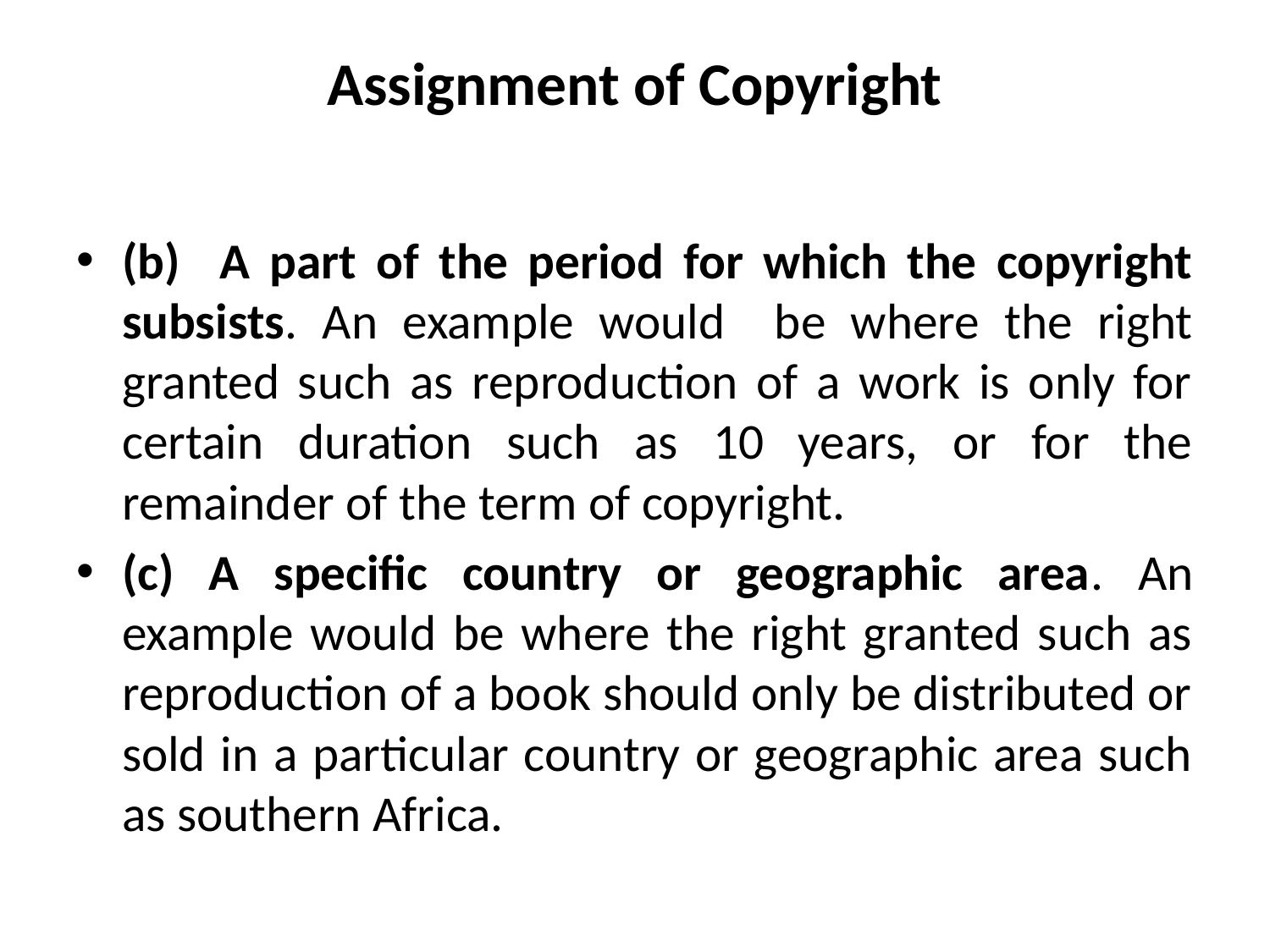

# Assignment of Copyright
(b)  A part of the period for which the copyright subsists. An example would  be where the right granted such as reproduction of a work is only for certain duration such as 10 years, or for the remainder of the term of copyright.
(c) A specific country or geographic area. An example would be where the right granted such as reproduction of a book should only be distributed or sold in a particular country or geographic area such as southern Africa.